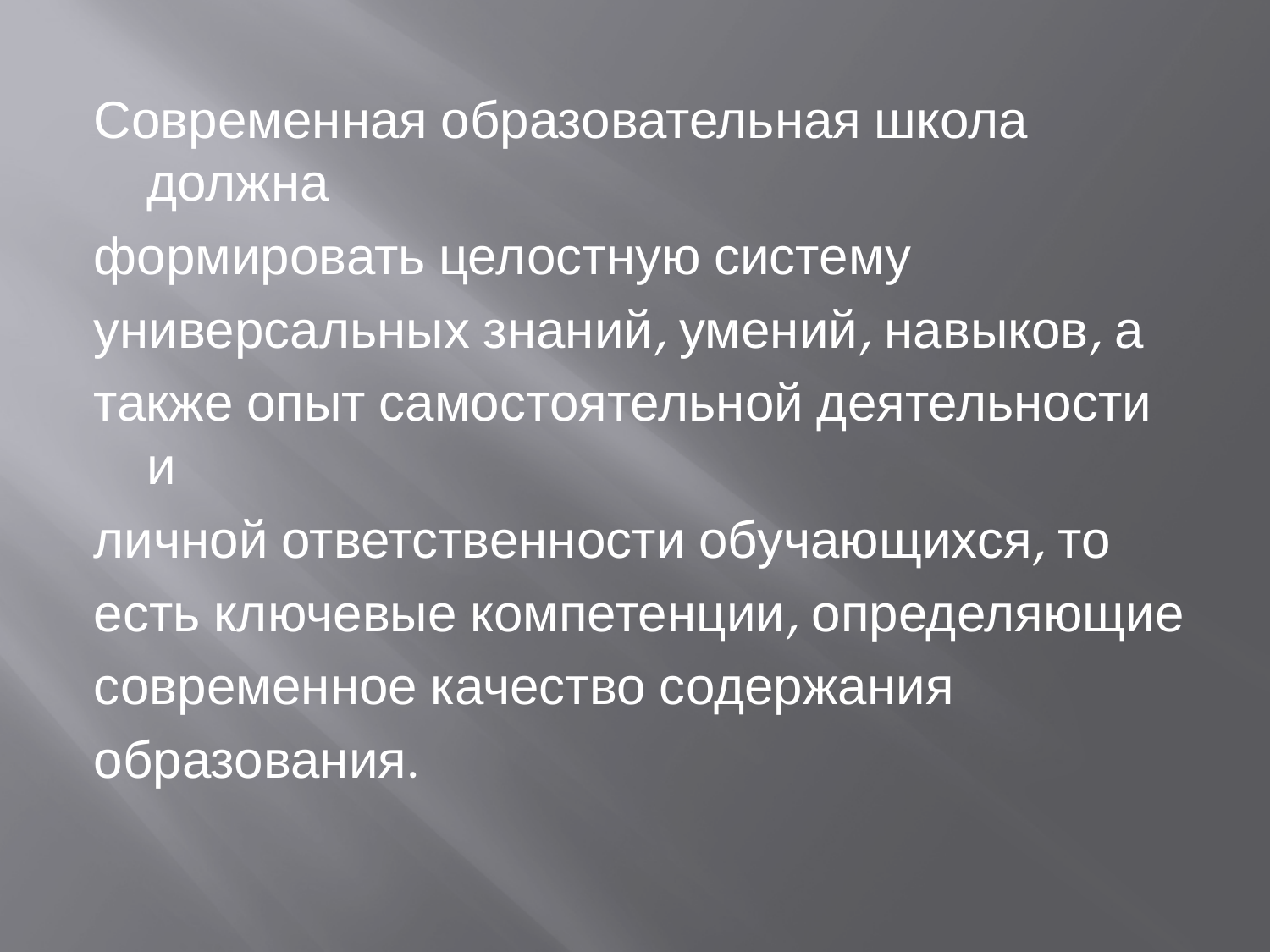

Современная образовательная школа должна
формировать целостную систему
универсальных знаний, умений, навыков, а
также опыт самостоятельной деятельности и
личной ответственности обучающихся, то
есть ключевые компетенции, определяющие
современное качество содержания
образования.